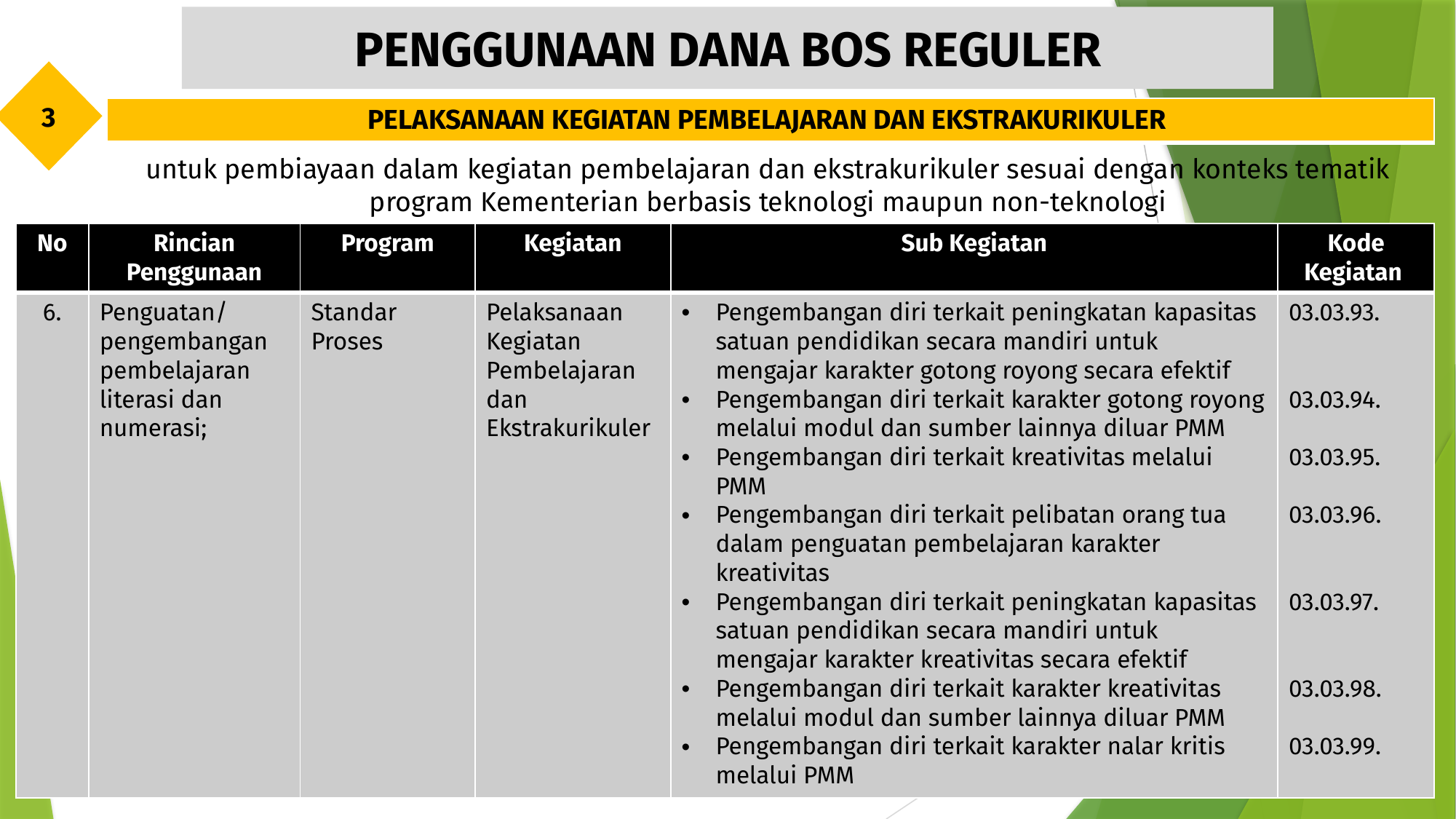

PENGGUNAAN DANA BOS REGULER
3
| PELAKSANAAN KEGIATAN PEMBELAJARAN DAN EKSTRAKURIKULER |
| --- |
untuk pembiayaan dalam kegiatan pembelajaran dan ekstrakurikuler sesuai dengan konteks tematik program Kementerian berbasis teknologi maupun non-teknologi
| No | Rincian Penggunaan | Program | Kegiatan | Sub Kegiatan | Kode Kegiatan |
| --- | --- | --- | --- | --- | --- |
| 6. | Penguatan/pengembangan pembelajaran literasi dan numerasi; | Standar Proses | Pelaksanaan Kegiatan Pembelajaran dan Ekstrakurikuler | Pengembangan diri terkait peningkatan kapasitas satuan pendidikan secara mandiri untuk mengajar karakter gotong royong secara efektif Pengembangan diri terkait karakter gotong royong melalui modul dan sumber lainnya diluar PMM Pengembangan diri terkait kreativitas melalui PMM Pengembangan diri terkait pelibatan orang tua dalam penguatan pembelajaran karakter kreativitas Pengembangan diri terkait peningkatan kapasitas satuan pendidikan secara mandiri untuk mengajar karakter kreativitas secara efektif Pengembangan diri terkait karakter kreativitas melalui modul dan sumber lainnya diluar PMM Pengembangan diri terkait karakter nalar kritis melalui PMM | 03.03.93. 03.03.94. 03.03.95. 03.03.96. 03.03.97. 03.03.98. 03.03.99. |